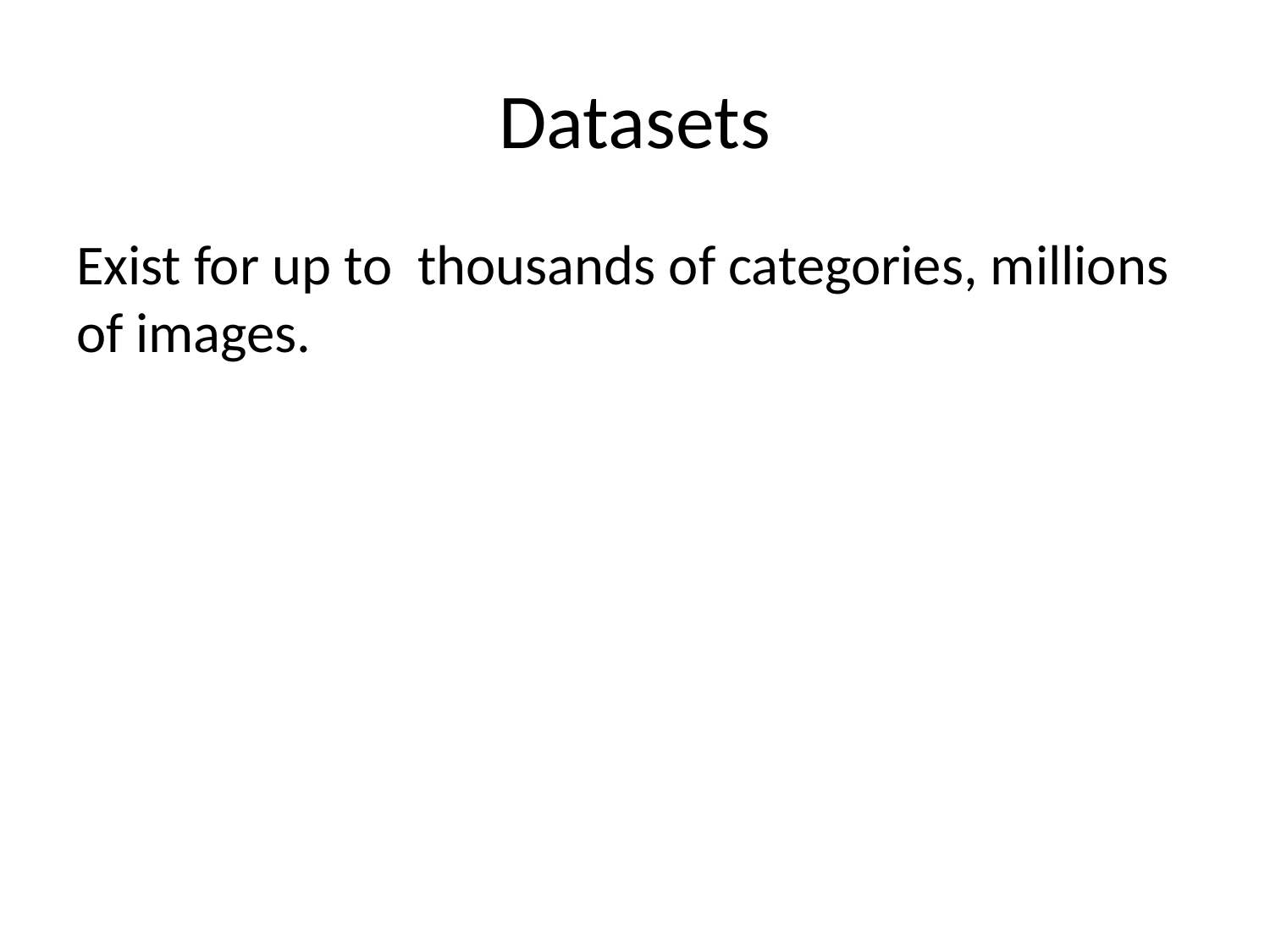

# Datasets
Exist for up to  thousands of categories, millions of images.